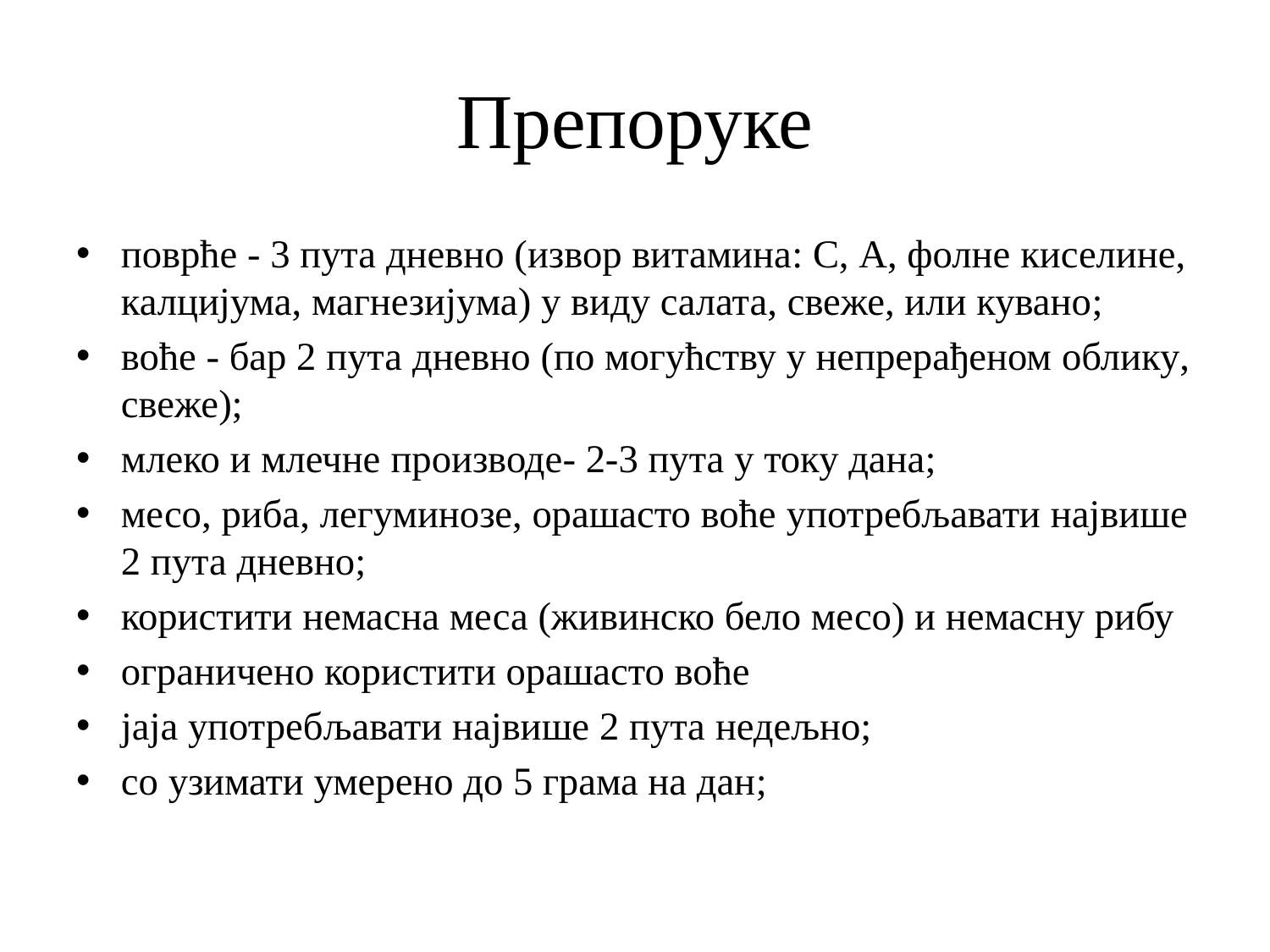

# Препоруке
поврће - 3 пута дневно (извор витамина: С, А, фолне киселине, калцијума, магнезијума) у виду салата, свеже, или кувано;
воће - бар 2 пута дневно (по могућству у непрерађеном облику, свеже);
млеко и млечне производе- 2-3 пута у току дана;
месо, риба, легуминозе, орашасто воће употребљавати највише 2 пута дневно;
користити немасна меса (живинско бело месо) и немасну рибу
ограничено користити орашасто воће
јаја употребљавати највише 2 пута недељно;
со узимати умерено до 5 грама на дан;